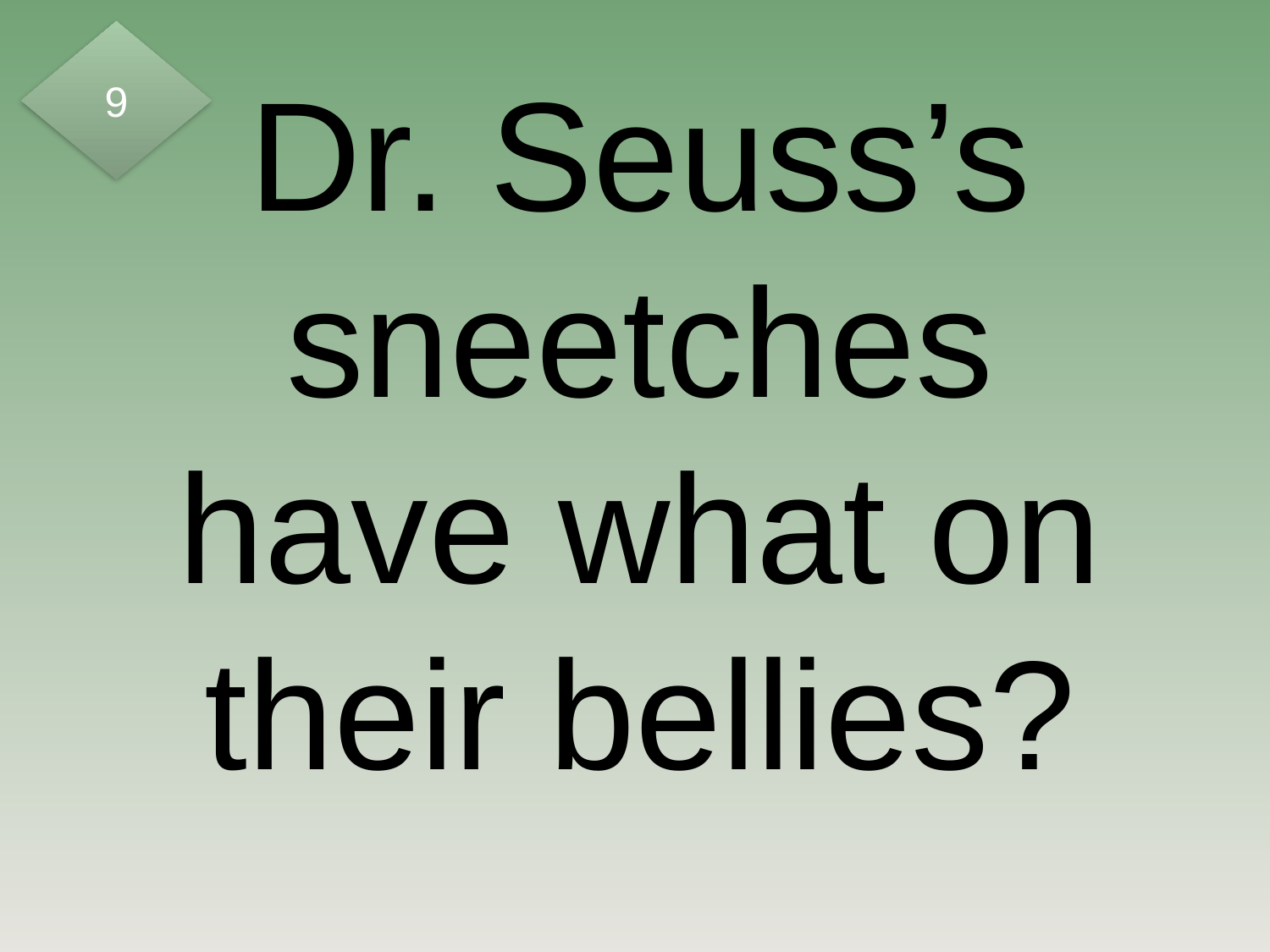

9
# Dr. Seuss’s sneetches have what on their bellies?